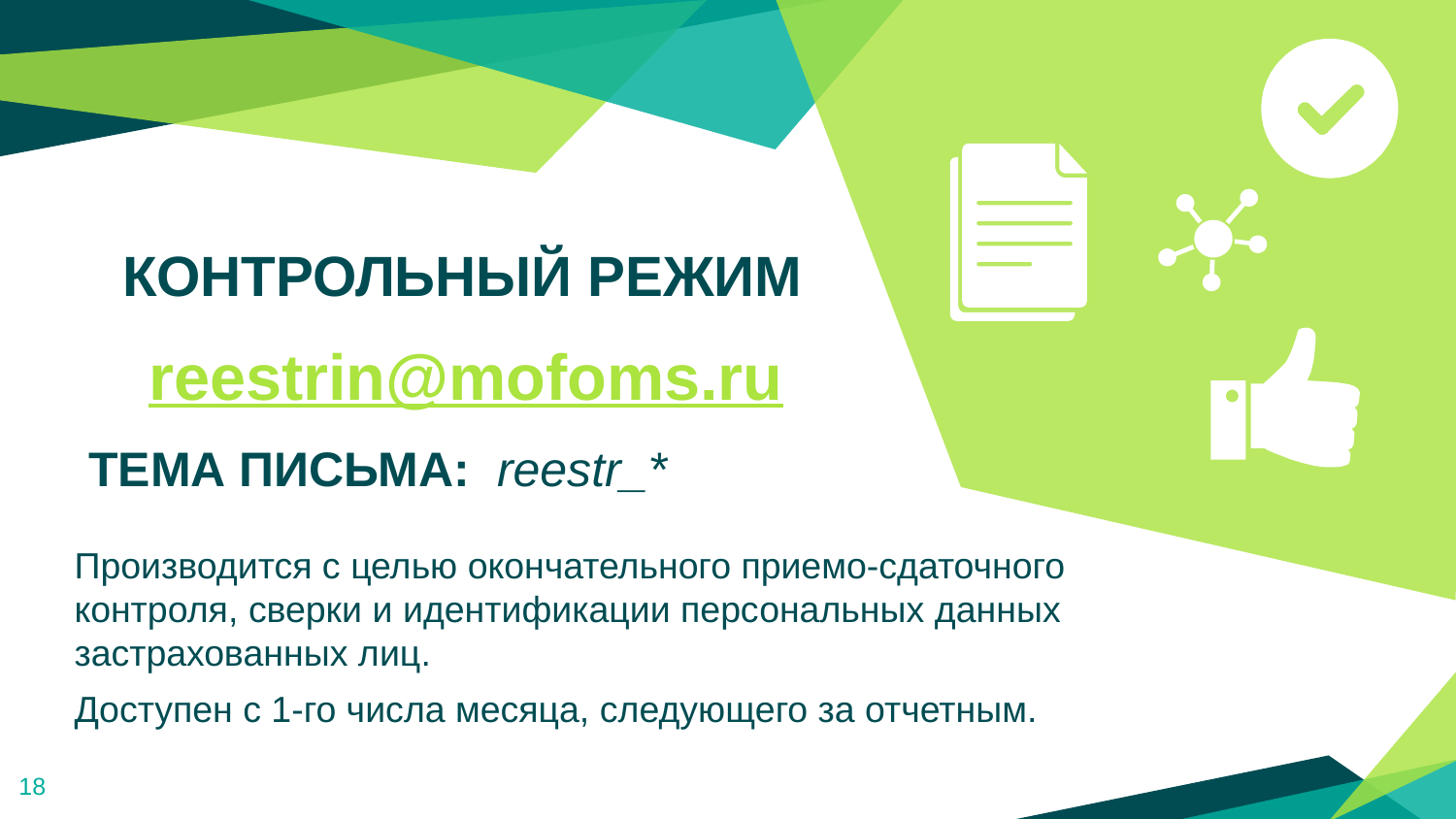

КОНТРОЛЬНЫЙ РЕЖИМ

reestrin@mofoms.ru

ТЕМА ПИСЬМА:  reestr_*
Производится с целью окончательного приемо-сдаточного контроля, сверки и идентификации персональных данных застрахованных лиц.
Доступен с 1-го числа месяца, следующего за отчетным.
18